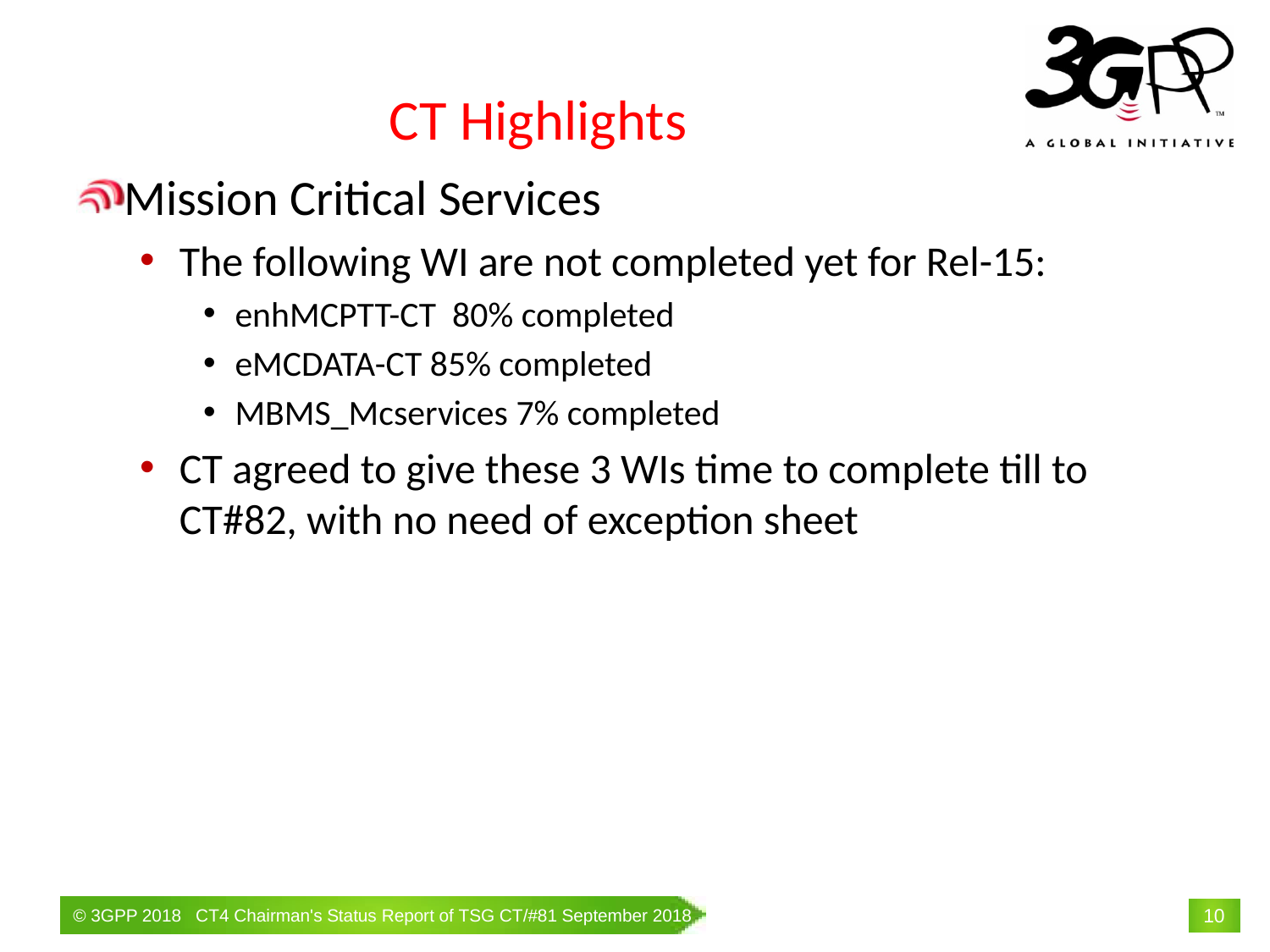

# CT Highlights
Mission Critical Services
The following WI are not completed yet for Rel-15:
enhMCPTT-CT  80% completed
eMCDATA-CT 85% completed
MBMS_Mcservices 7% completed
CT agreed to give these 3 WIs time to complete till to CT#82, with no need of exception sheet